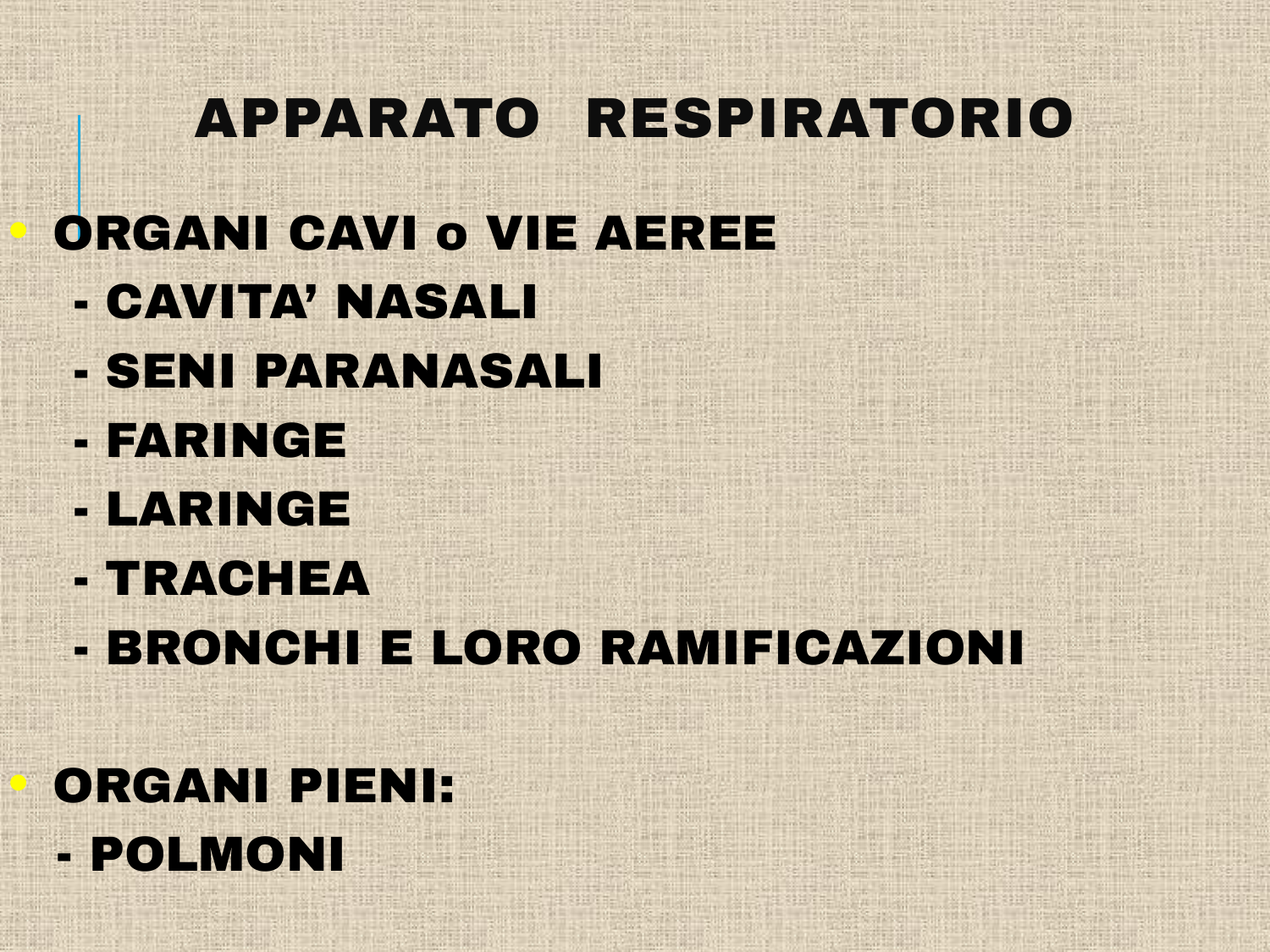

# APPARATO  RESPIRATORIO
ORGANI CAVI o VIE AEREE
    - CAVITA’ NASALI
    - SENI PARANASALI
    - FARINGE
    - LARINGE
    - TRACHEA
    - BRONCHI E LORO RAMIFICAZIONI

ORGANI PIENI:
   - POLMONI